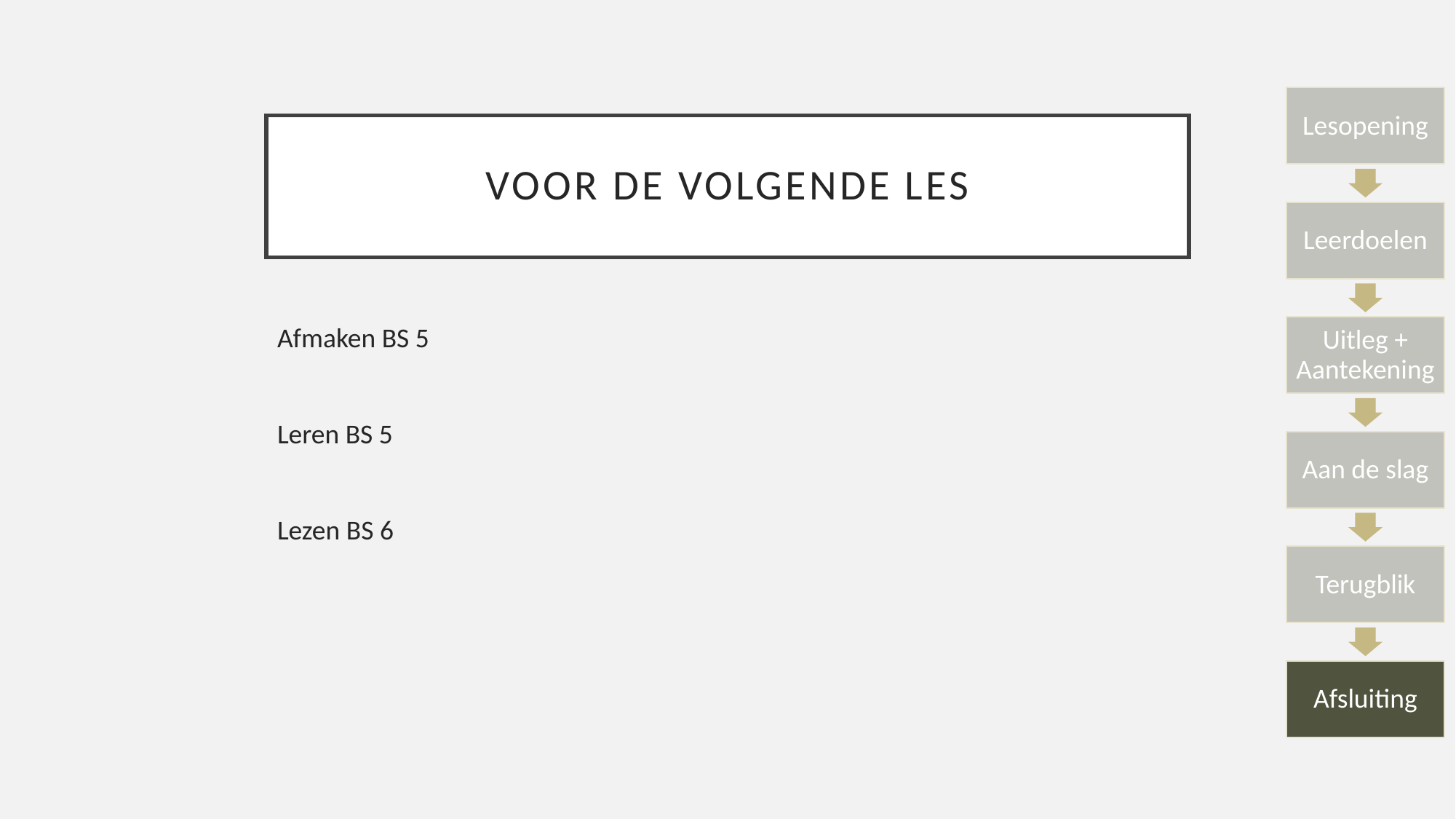

Lesopening

Leerdoelen

Uitleg + Aantekening

Aan de slag

Terugblik

Afsluiting
# Voor de volgende les
Afmaken BS 5

Leren BS 5

Lezen BS 6